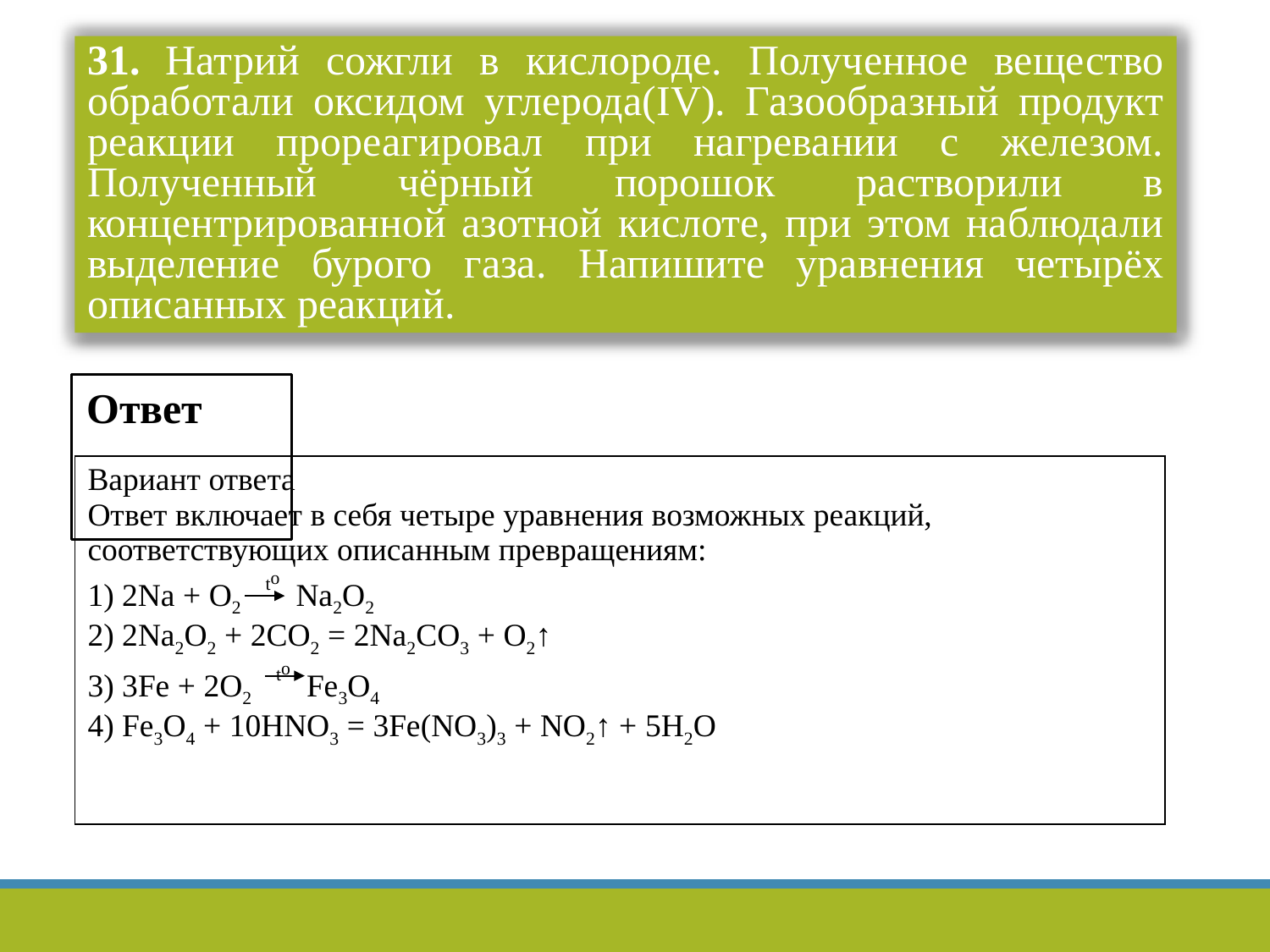

31. Натрий сожгли в кислороде. Полученное вещество обработали оксидом углерода(IV). Газообразный продукт реакции прореагировал при нагревании с железом. Полученный чёрный порошок растворили в концентрированной азотной кислоте, при этом наблюдали выделение бурого газа. Напишите уравнения четырёх описанных реакций.
Ответ
| Вариант ответа Ответ включает в себя четыре уравнения возможных реакций, соответствующих описанным превращениям: 1) 2Na + O2 to Na2O2 2) 2Na2O2 + 2CO2 = 2Na2CO3 + O2↑ 3) 3Fe + 2O2 to Fe3O4 4) Fe3O4 + 10HNO3 = 3Fe(NO3)3 + NO2↑ + 5H2O |
| --- |